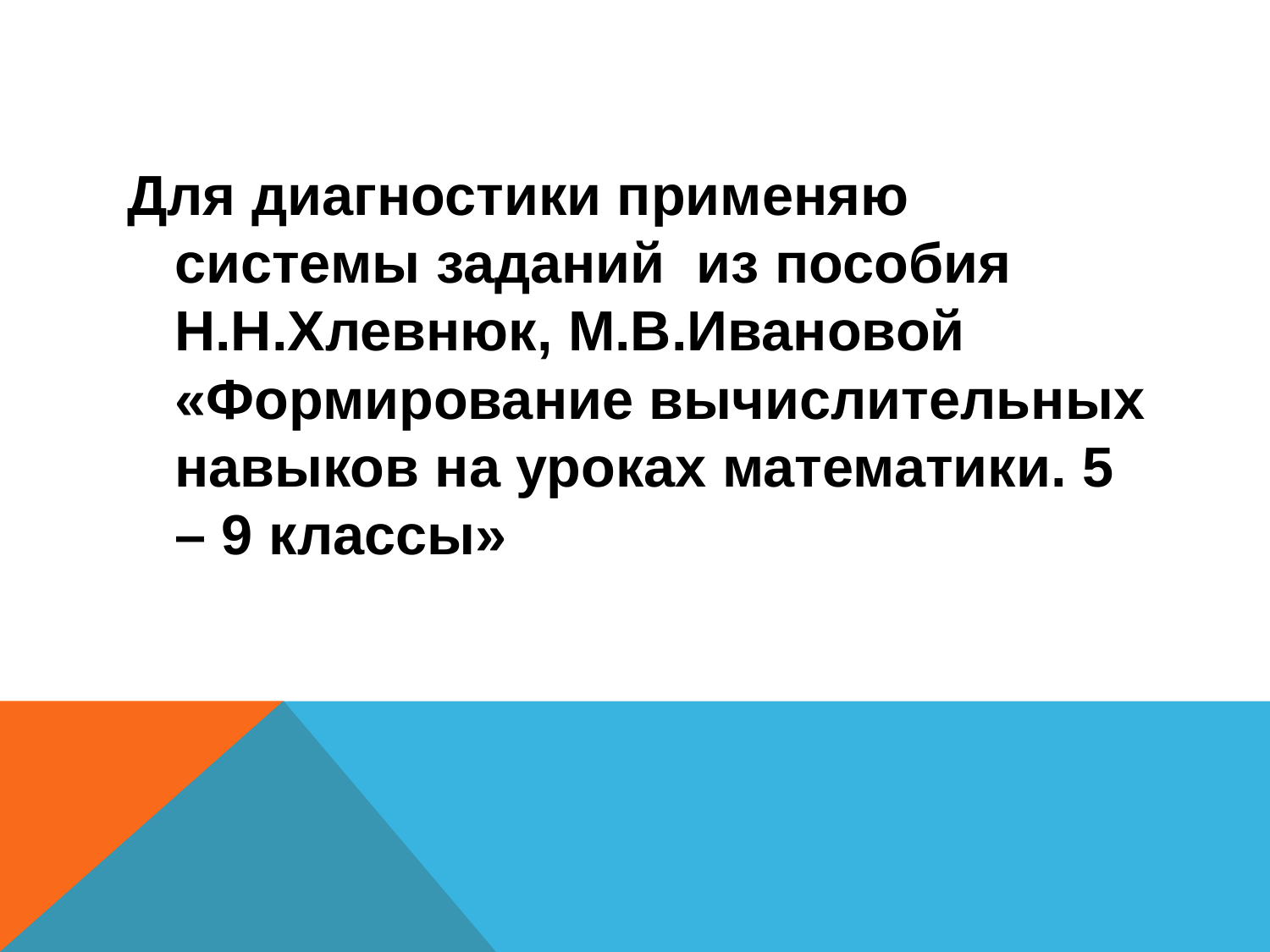

Для диагностики применяю системы заданий  из пособия Н.Н.Хлевнюк, М.В.Ивановой «Формирование вычислительных навыков на уроках математики. 5 – 9 классы»